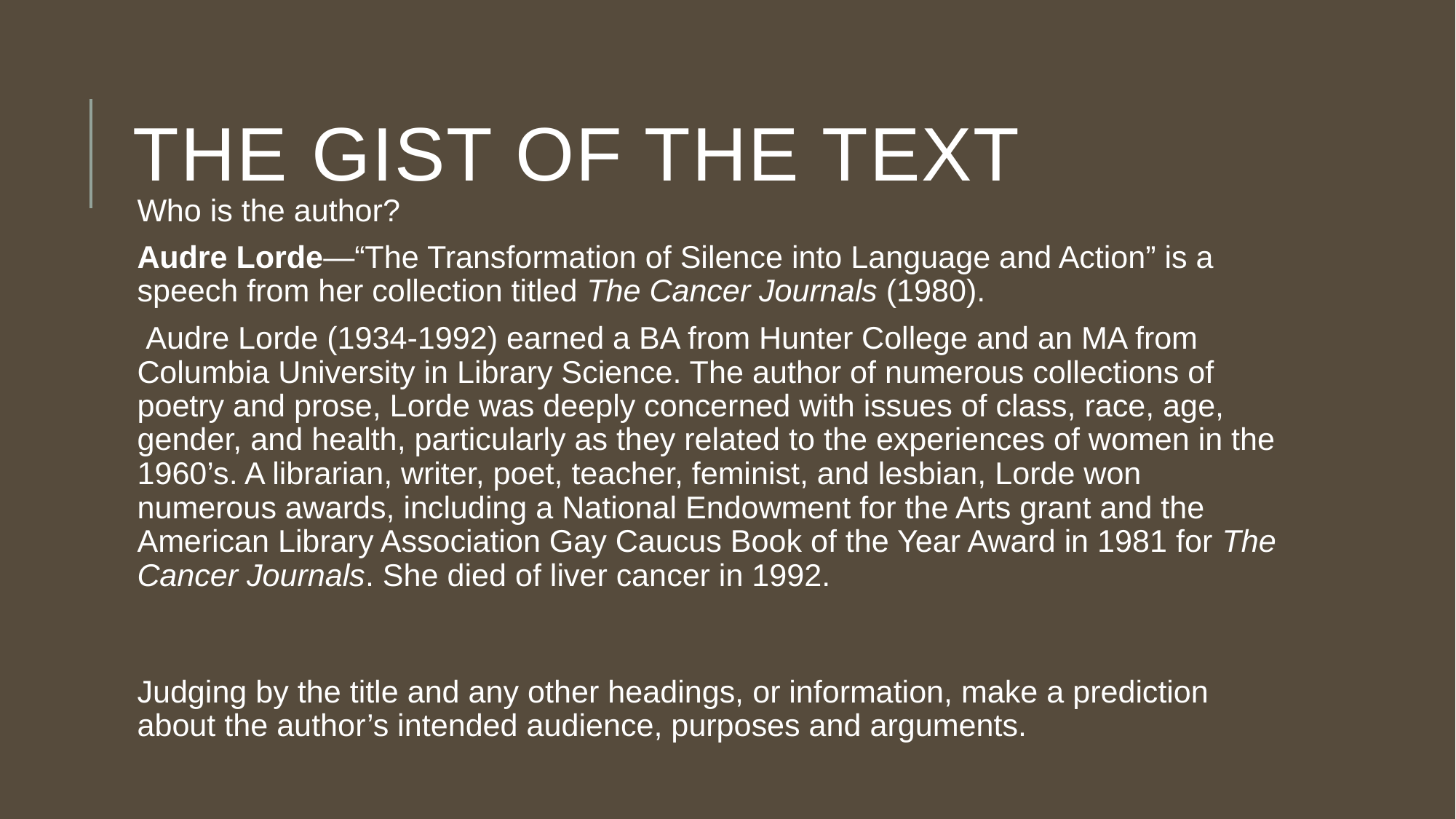

# The gist of the text
Who is the author?
Audre Lorde—“The Transformation of Silence into Language and Action” is a speech from her collection titled The Cancer Journals (1980).
 Audre Lorde (1934-1992) earned a BA from Hunter College and an MA from Columbia University in Library Science. The author of numerous collections of poetry and prose, Lorde was deeply concerned with issues of class, race, age, gender, and health, particularly as they related to the experiences of women in the 1960’s. A librarian, writer, poet, teacher, feminist, and lesbian, Lorde won numerous awards, including a National Endowment for the Arts grant and the American Library Association Gay Caucus Book of the Year Award in 1981 for The Cancer Journals. She died of liver cancer in 1992.

Judging by the title and any other headings, or information, make a prediction about the author’s intended audience, purposes and arguments.